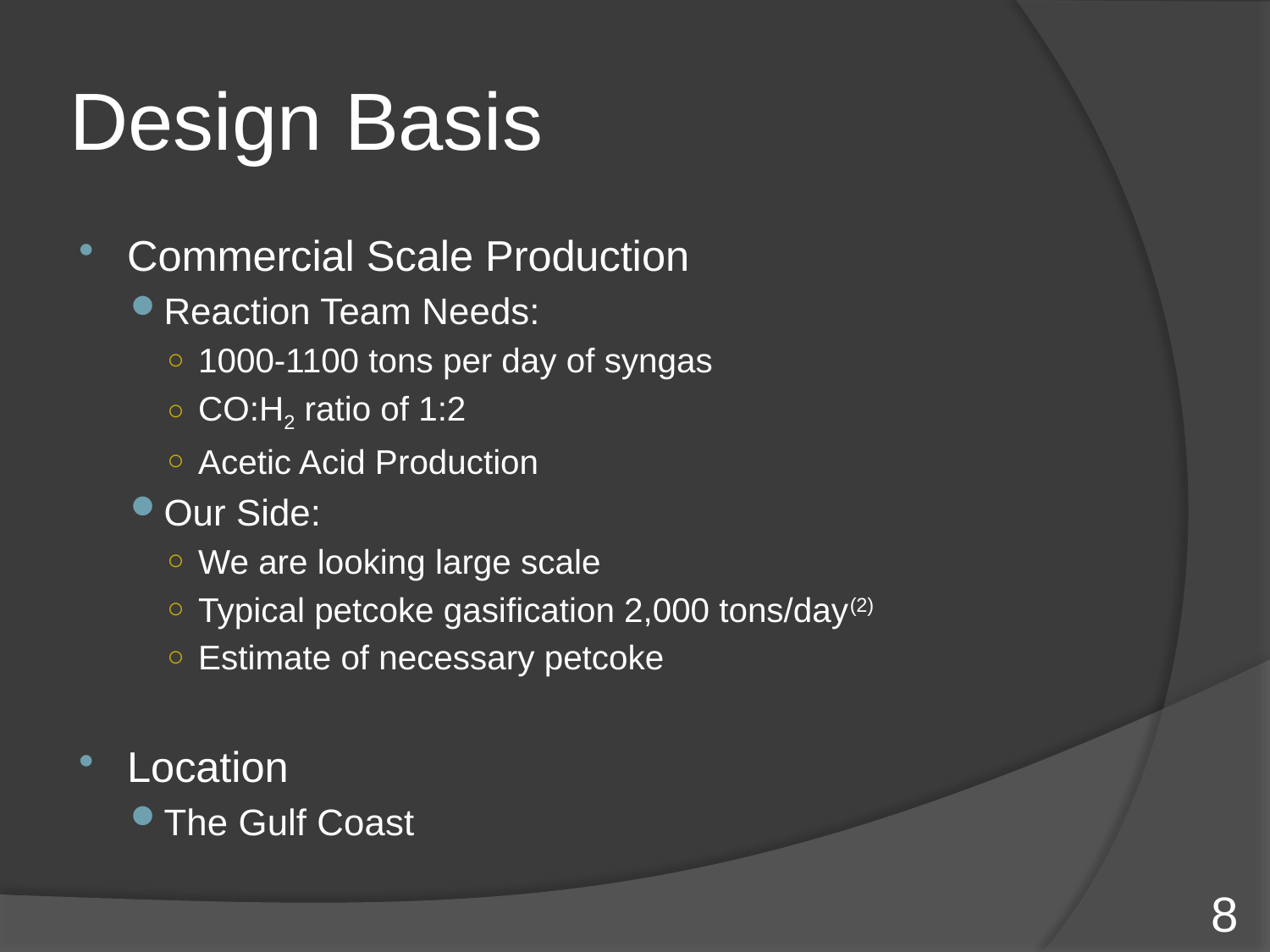

# Design Basis
Commercial Scale Production
Reaction Team Needs:
1000-1100 tons per day of syngas
CO:H2 ratio of 1:2
Acetic Acid Production
Our Side:
We are looking large scale
Typical petcoke gasification 2,000 tons/day(2)
Estimate of necessary petcoke

Location
The Gulf Coast

8